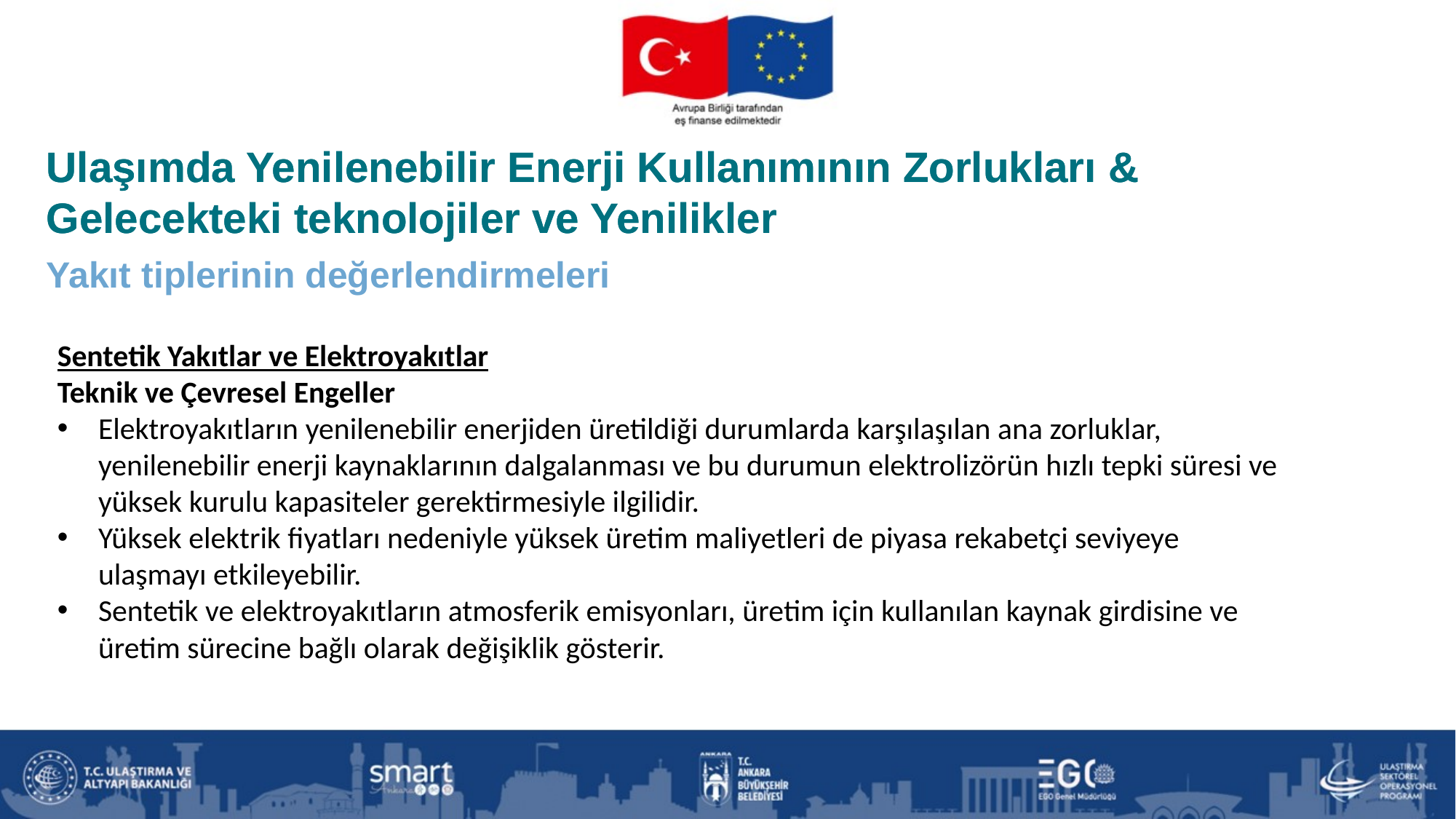

Ulaşımda Yenilenebilir Enerji Kullanımının Zorlukları & Gelecekteki teknolojiler ve Yenilikler
Yakıt tiplerinin değerlendirmeleri

Ulaşımda Yenilenebilir Enerji Kullanımının Zorlukları & Gelecekteki teknolojiler ve Yenilikler

Sentetik Yakıtlar ve Elektroyakıtlar
Teknik ve Çevresel Engeller
Elektroyakıtların yenilenebilir enerjiden üretildiği durumlarda karşılaşılan ana zorluklar, yenilenebilir enerji kaynaklarının dalgalanması ve bu durumun elektrolizörün hızlı tepki süresi ve yüksek kurulu kapasiteler gerektirmesiyle ilgilidir.
Yüksek elektrik fiyatları nedeniyle yüksek üretim maliyetleri de piyasa rekabetçi seviyeye ulaşmayı etkileyebilir.
Sentetik ve elektroyakıtların atmosferik emisyonları, üretim için kullanılan kaynak girdisine ve üretim sürecine bağlı olarak değişiklik gösterir.